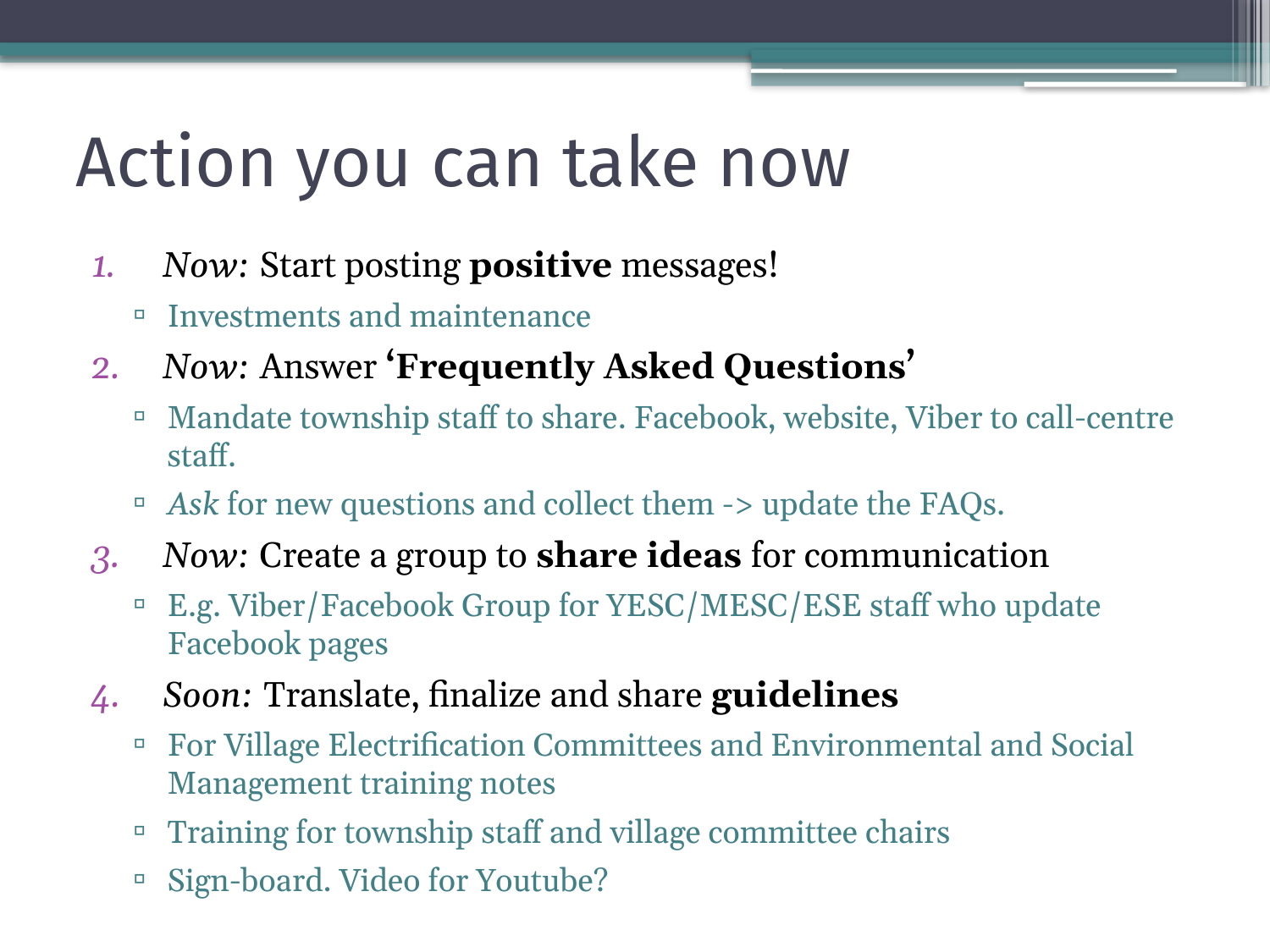

# Action you can take now
Now: Start posting positive messages!
Investments and maintenance
Now: Answer ‘Frequently Asked Questions’
Mandate township staff to share. Facebook, website, Viber to call-centre staff.
Ask for new questions and collect them -> update the FAQs.
Now: Create a group to share ideas for communication
E.g. Viber/Facebook Group for YESC/MESC/ESE staff who update Facebook pages
Soon: Translate, finalize and share guidelines
For Village Electrification Committees and Environmental and Social Management training notes
Training for township staff and village committee chairs
Sign-board. Video for Youtube?